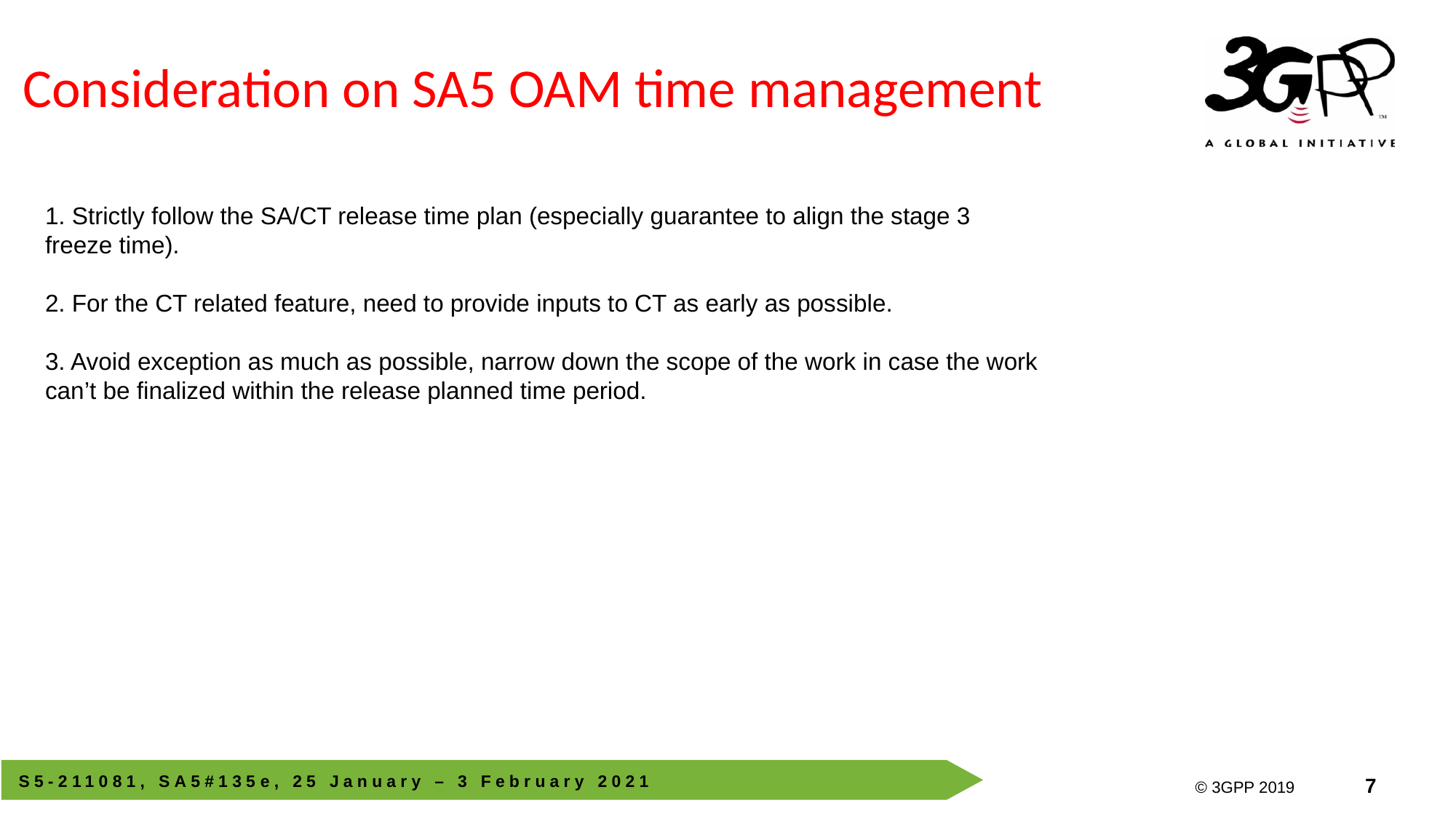

# Consideration on SA5 OAM time management
1. Strictly follow the SA/CT release time plan (especially guarantee to align the stage 3 freeze time).

2. For the CT related feature, need to provide inputs to CT as early as possible.

3. Avoid exception as much as possible, narrow down the scope of the work in case the work can’t be finalized within the release planned time period.